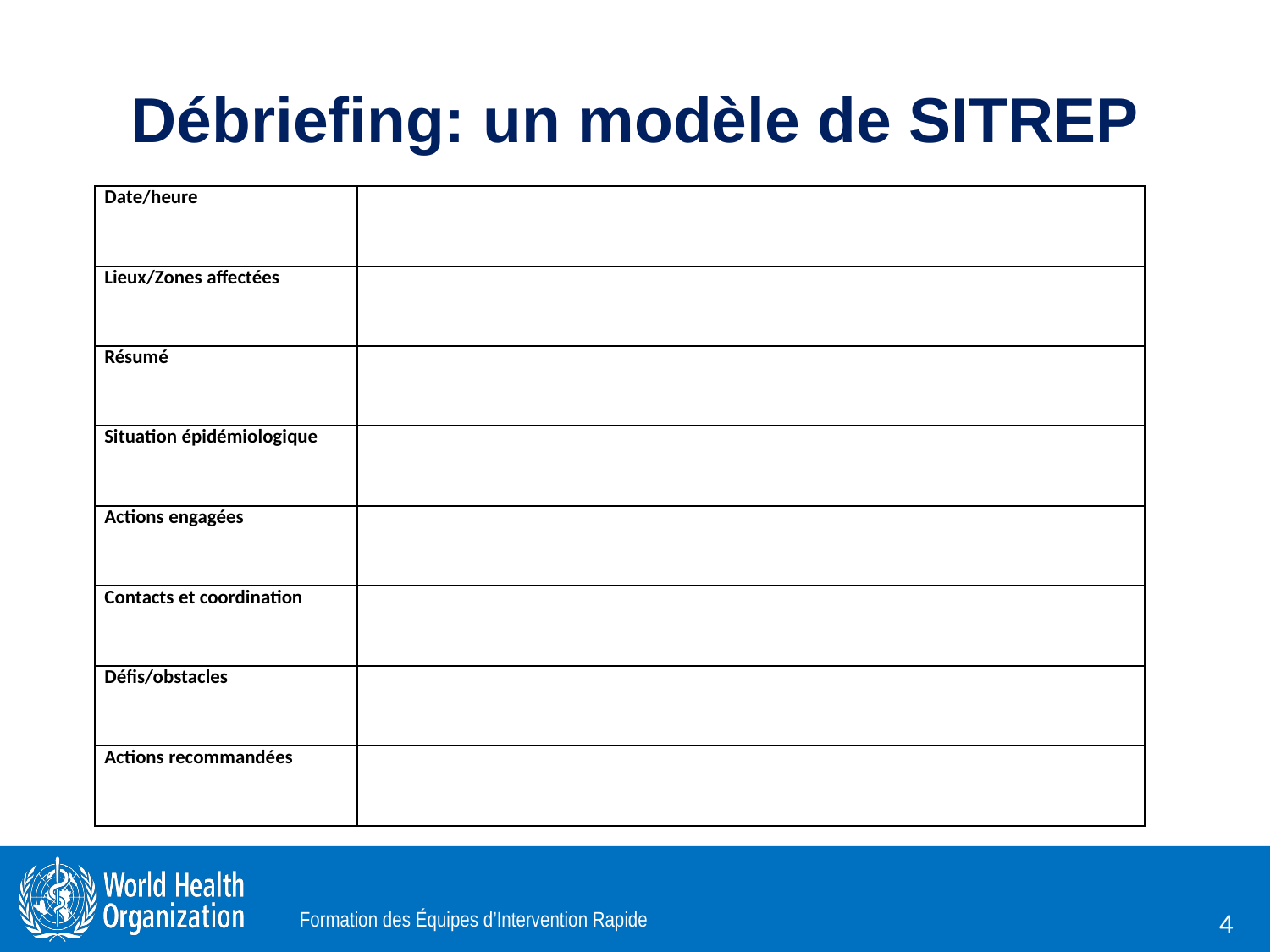

# Débriefing: un modèle de SITREP
| Date/heure |  |
| --- | --- |
| Lieux/Zones affectées |  |
| Résumé |  |
| Situation épidémiologique |  |
| Actions engagées |  |
| Contacts et coordination |  |
| Défis/obstacles |  |
| Actions recommandées |  |